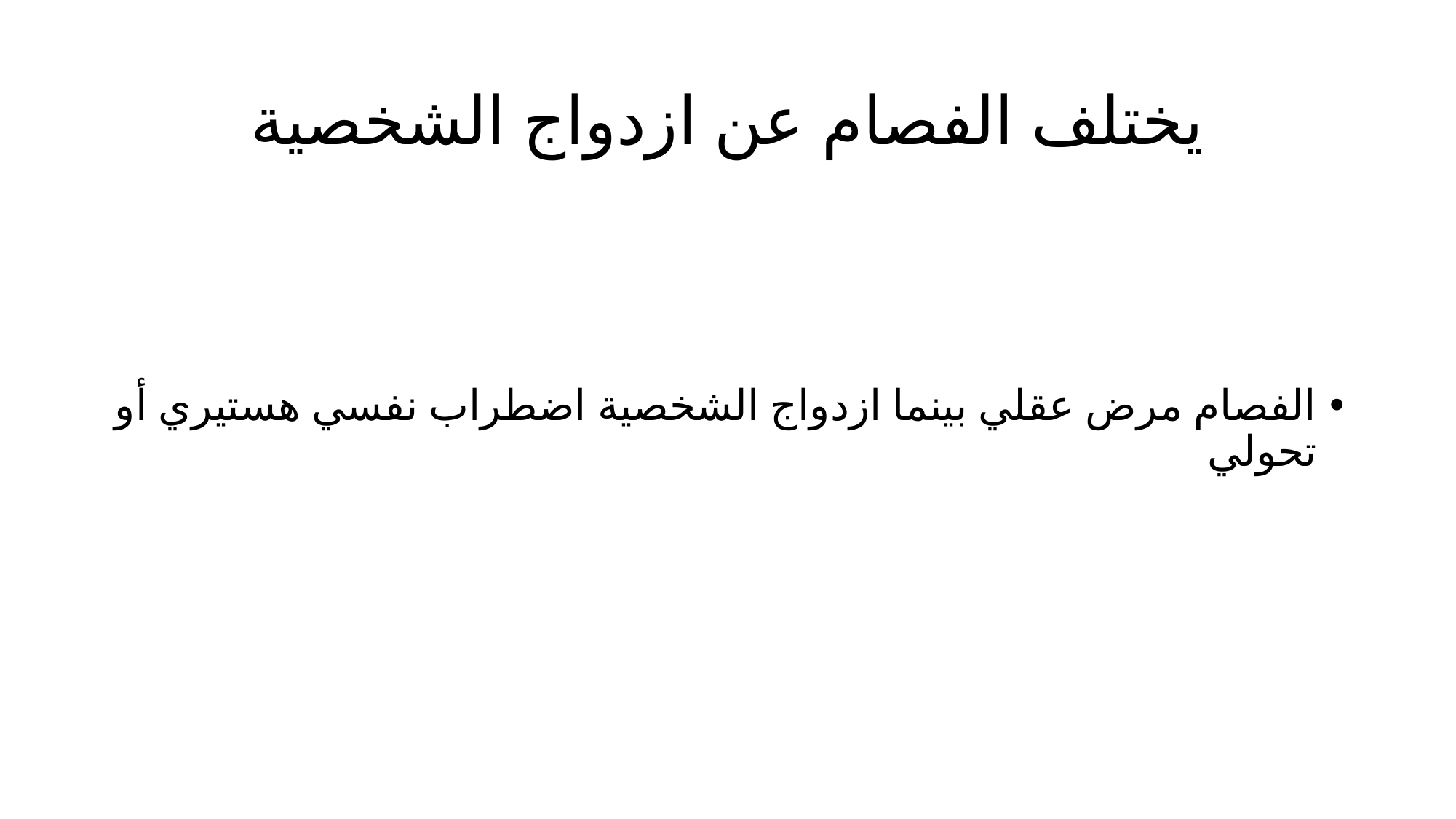

# يختلف الفصام عن ازدواج الشخصية
الفصام مرض عقلي بينما ازدواج الشخصية اضطراب نفسي هستيري أو تحولي